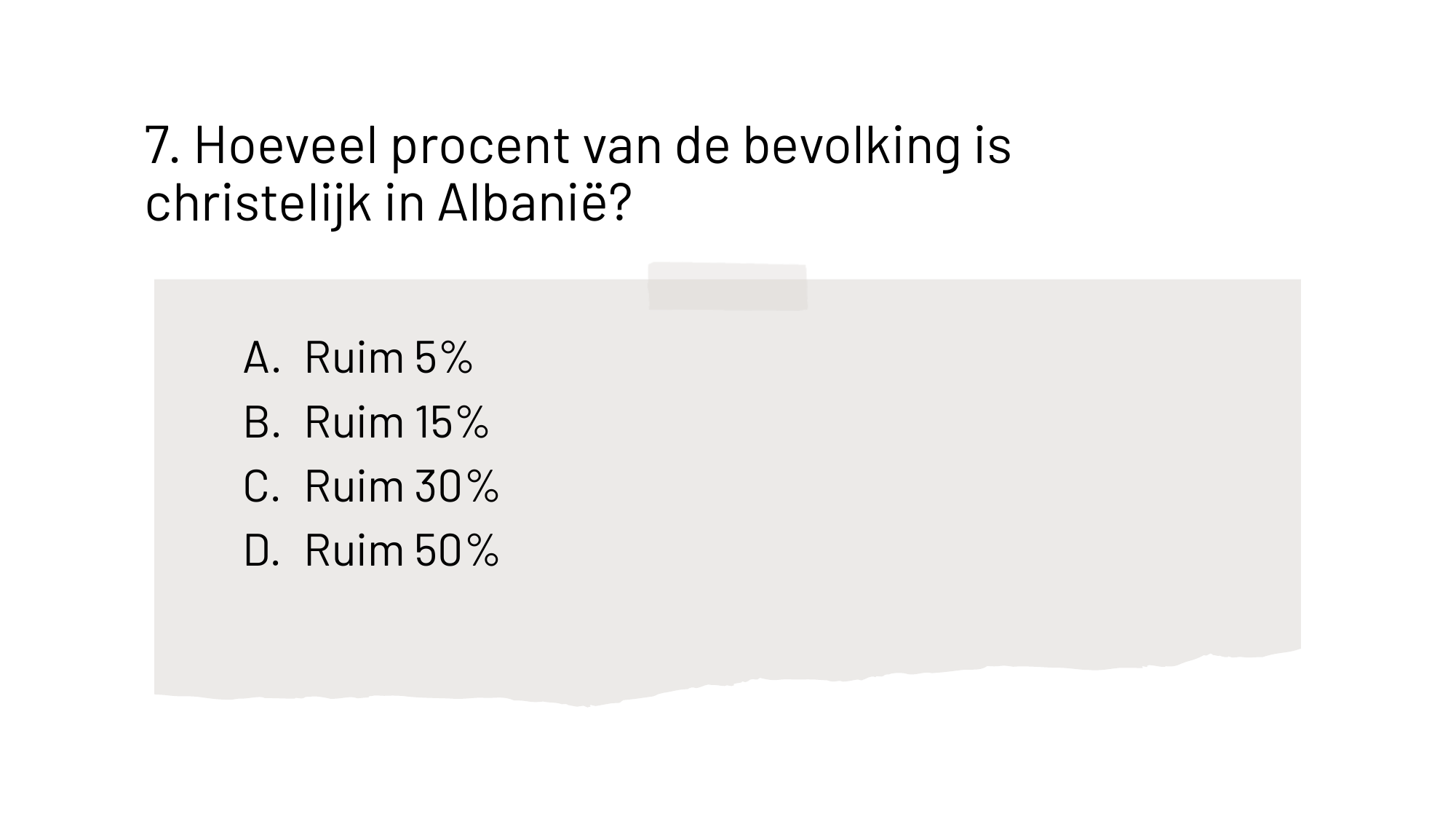

# 7. Hoeveel procent van de bevolking is christelijk in Albanië?

Ruim 5%
Ruim 15%
Ruim 30%
Ruim 50%